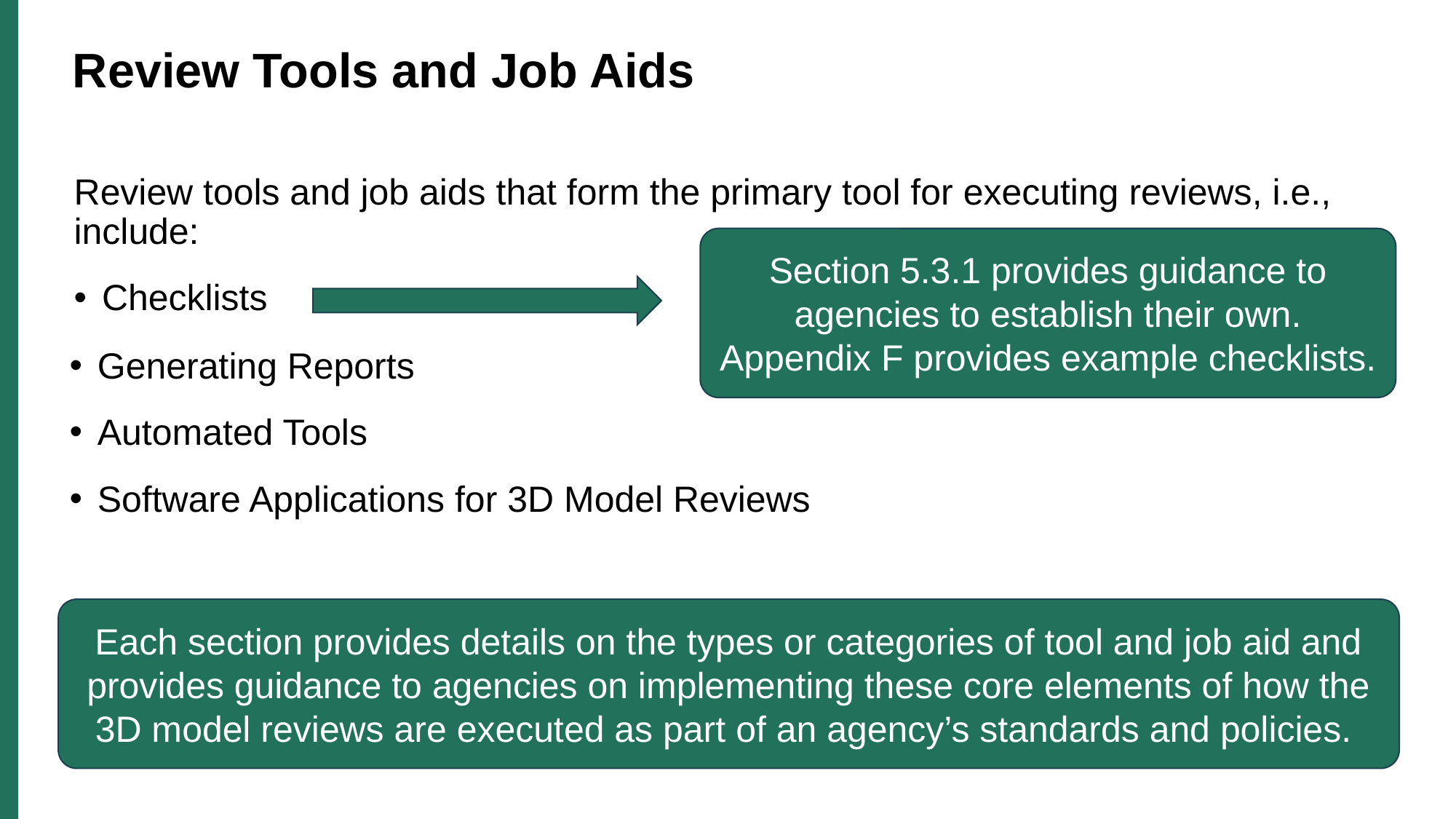

# Review Tools and Job Aids
Review tools and job aids that form the primary tool for executing reviews, i.e., include:
Checklists

Section 5.3.1 provides guidance to agencies to establish their own. Appendix F provides example checklists.

Generating Reports
Automated Tools
Software Applications for 3D Model Reviews

Each section provides details on the types or categories of tool and job aid and provides guidance to agencies on implementing these core elements of how the 3D model reviews are executed as part of an agency’s standards and policies.